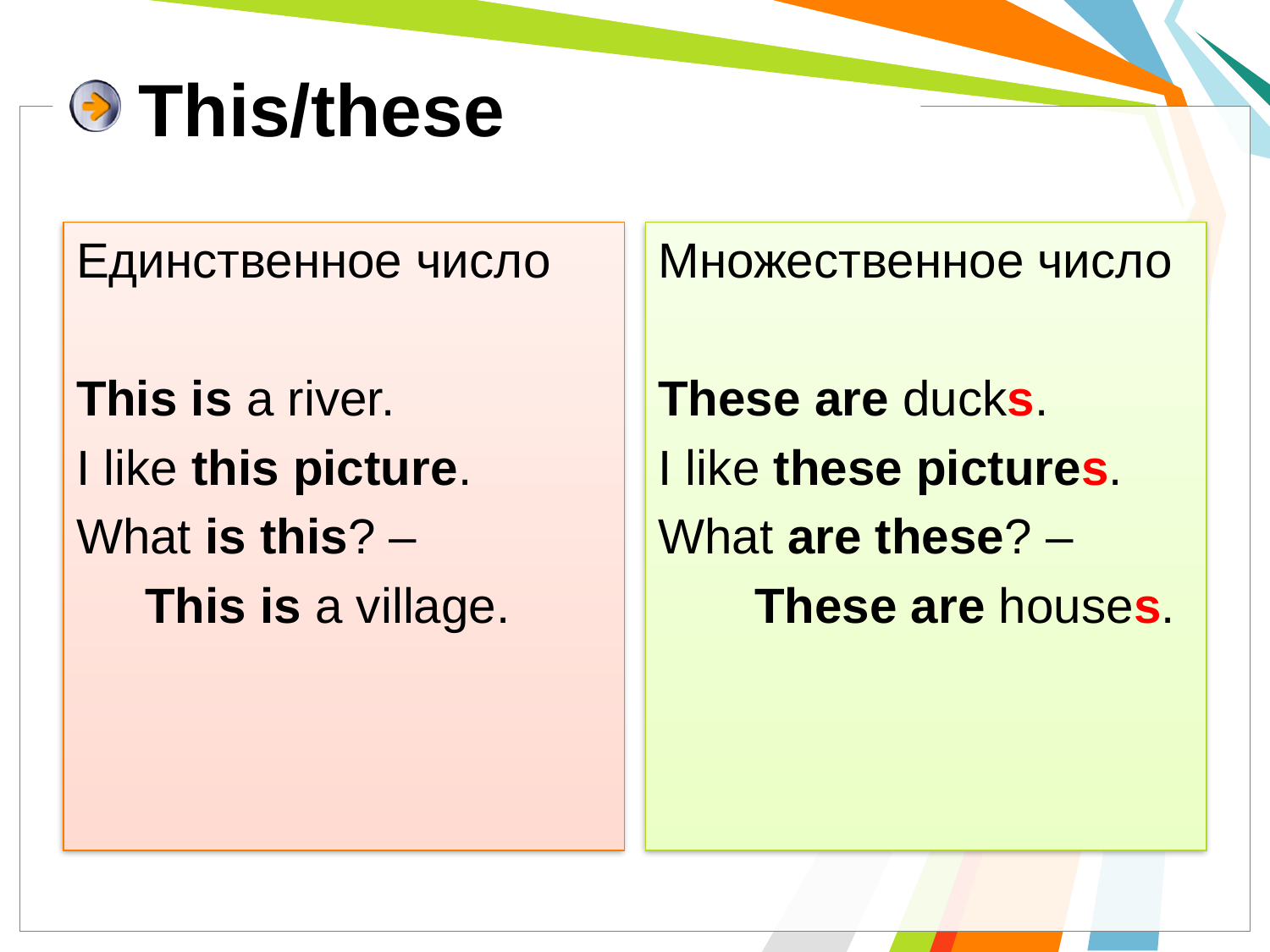

# This/these
Единственное число

This is a river.
I like this picture.
What is this? –
     This is a village.
Множественное число

These are ducks.
I like these pictures.
What are these? –
       These are houses.